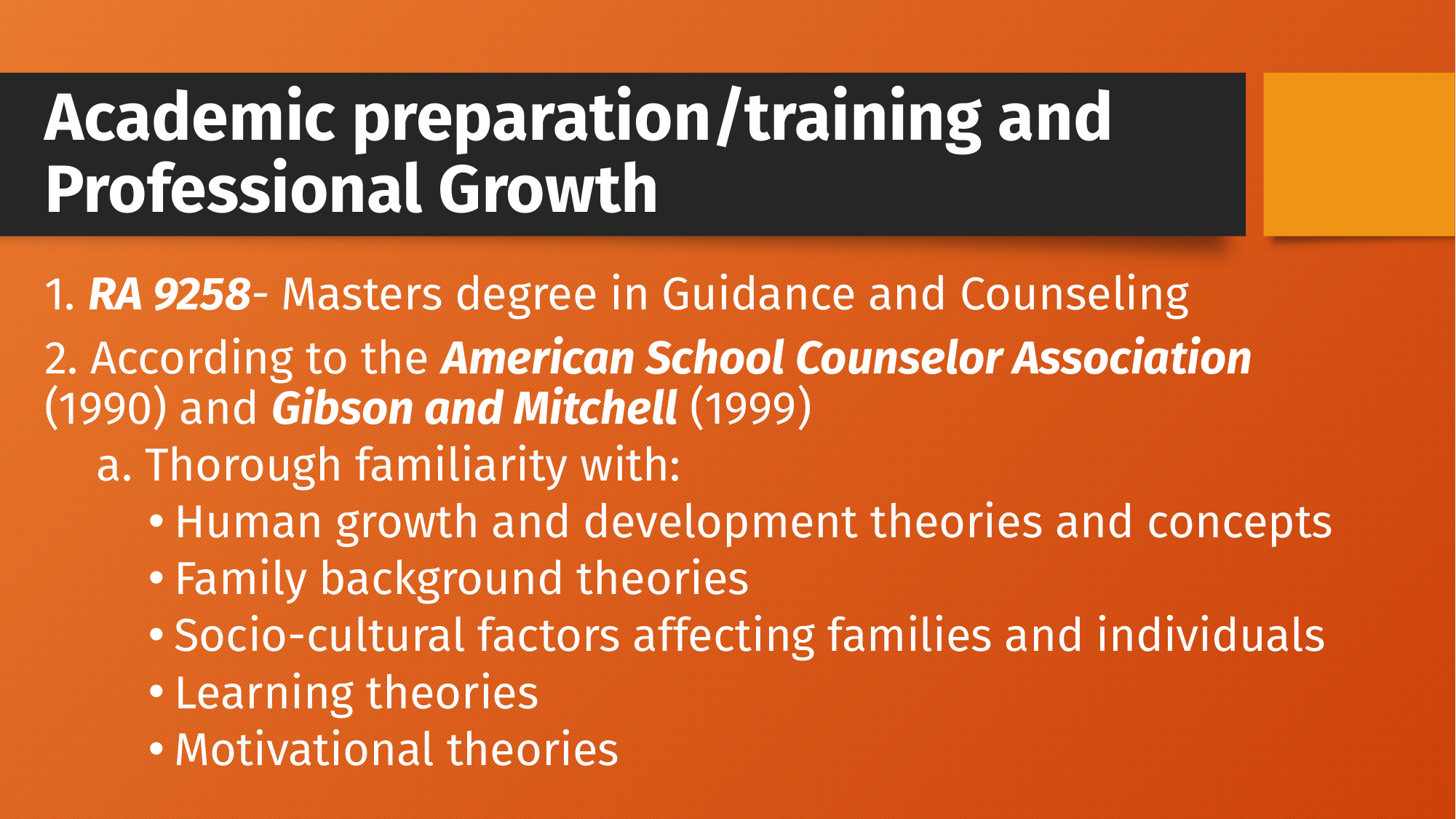

# Academic preparation/training and Professional Growth
1. RA 9258- Masters degree in Guidance and Counseling
2. According to the American School Counselor Association     	(1990) and Gibson and Mitchell (1999)
a. Thorough familiarity with:
Human growth and development theories and concepts
Family background theories
Socio-cultural factors affecting families and individuals
Learning theories
Motivational theories